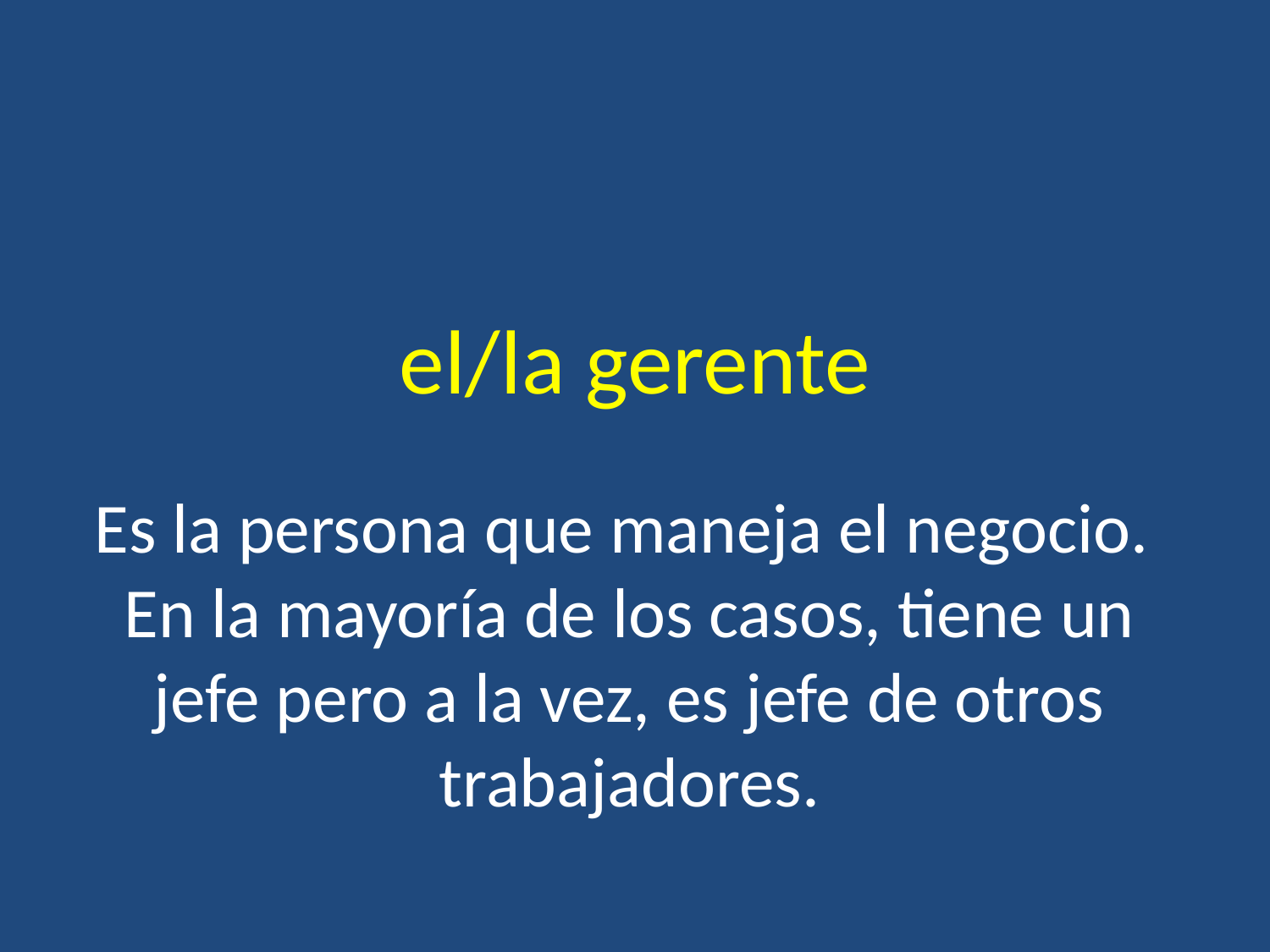

# el/la gerente
Es la persona que maneja el negocio.  En la mayoría de los casos, tiene un jefe pero a la vez, es jefe de otros trabajadores.